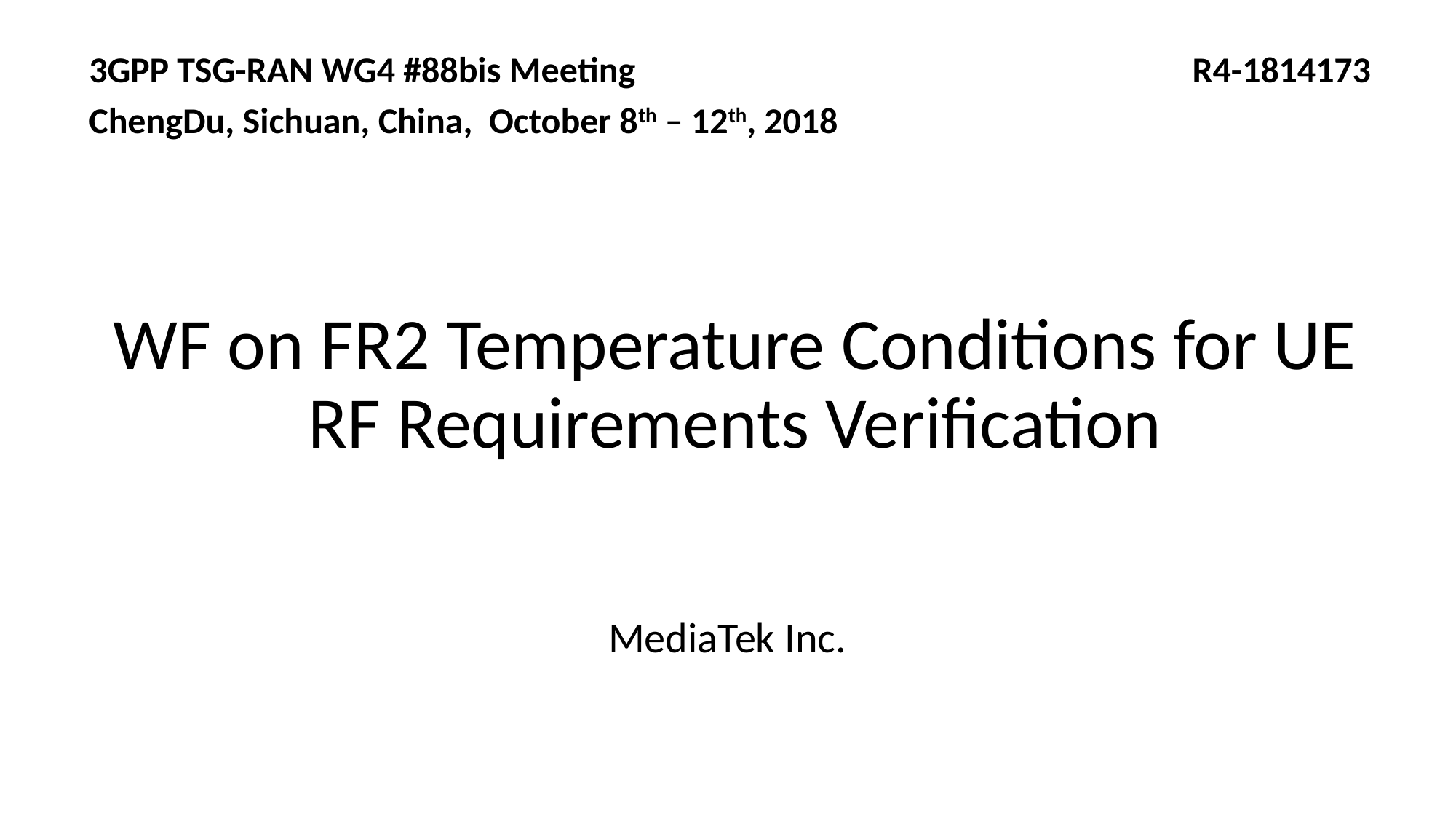

3GPP TSG-RAN WG4 #88bis Meeting                                                                    R4-1814173
ChengDu, Sichuan, China,  October 8th – 12th, 2018
# WF on FR2 Temperature Conditions for UE RF Requirements Verification
MediaTek Inc.